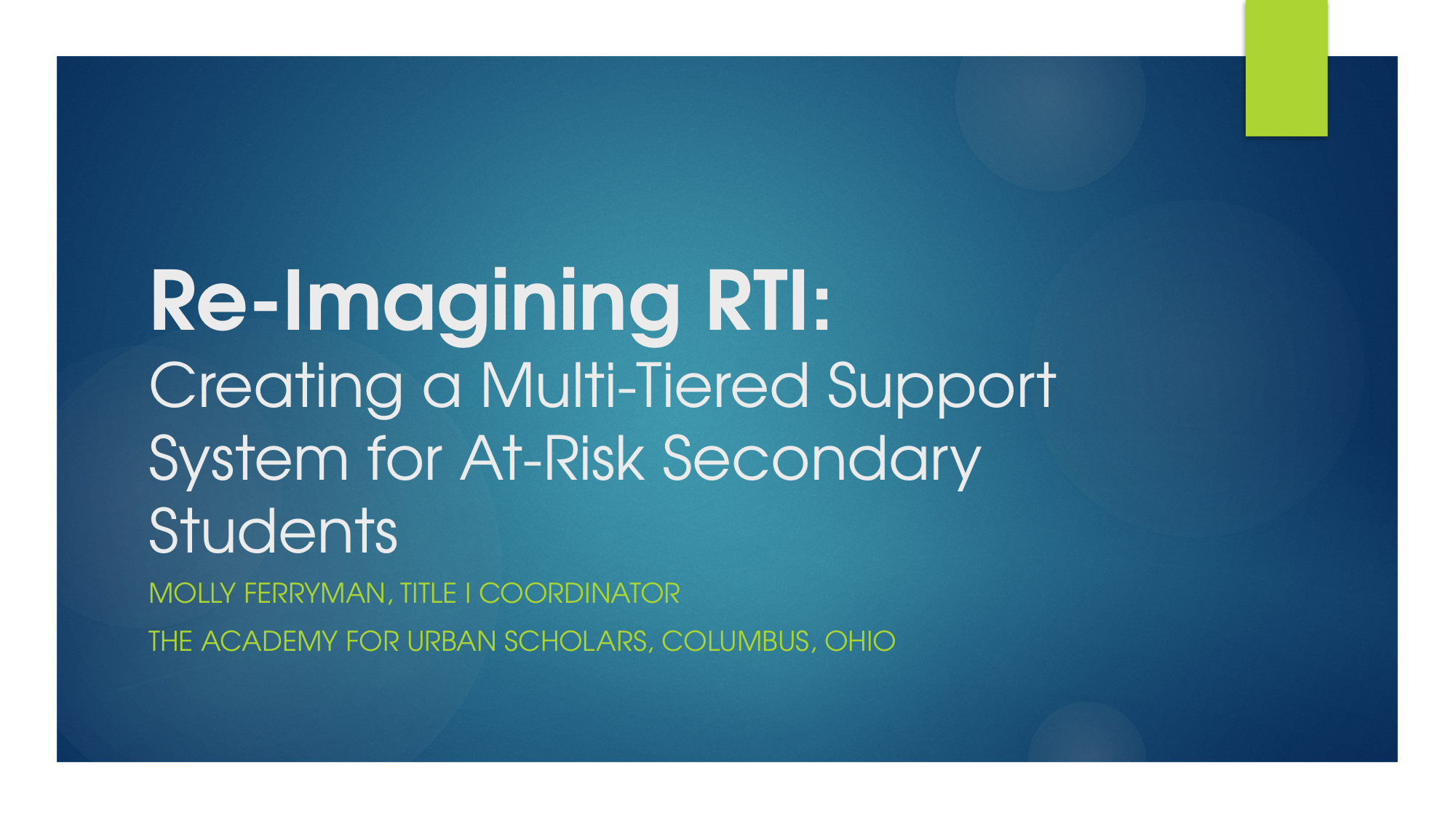

# Re-Imagining RTI: Creating a Multi-Tiered Support System for At-Risk Secondary Students
Molly Ferryman, Title I Coordinator
The Academy for Urban Scholars, Columbus, Ohio